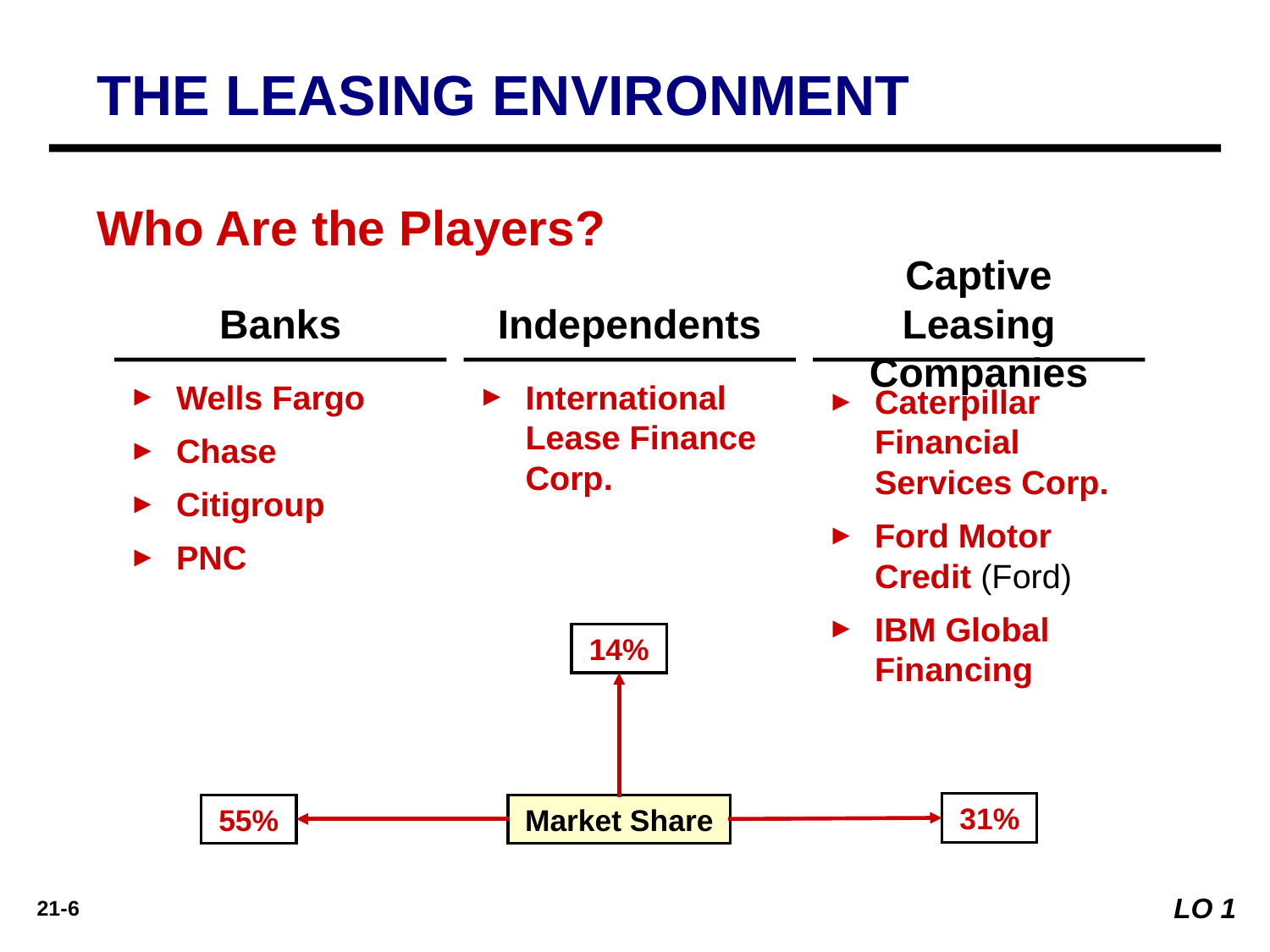

THE LEASING ENVIRONMENT

Who Are the Players?
Captive Leasing Companies
Banks
Independents

Wells Fargo
Chase
Citigroup
PNC
International Lease Finance Corp.
Caterpillar Financial Services Corp.
Ford Motor Credit (Ford)
IBM Global Financing
14%
31%
55%
Market Share
LO 1